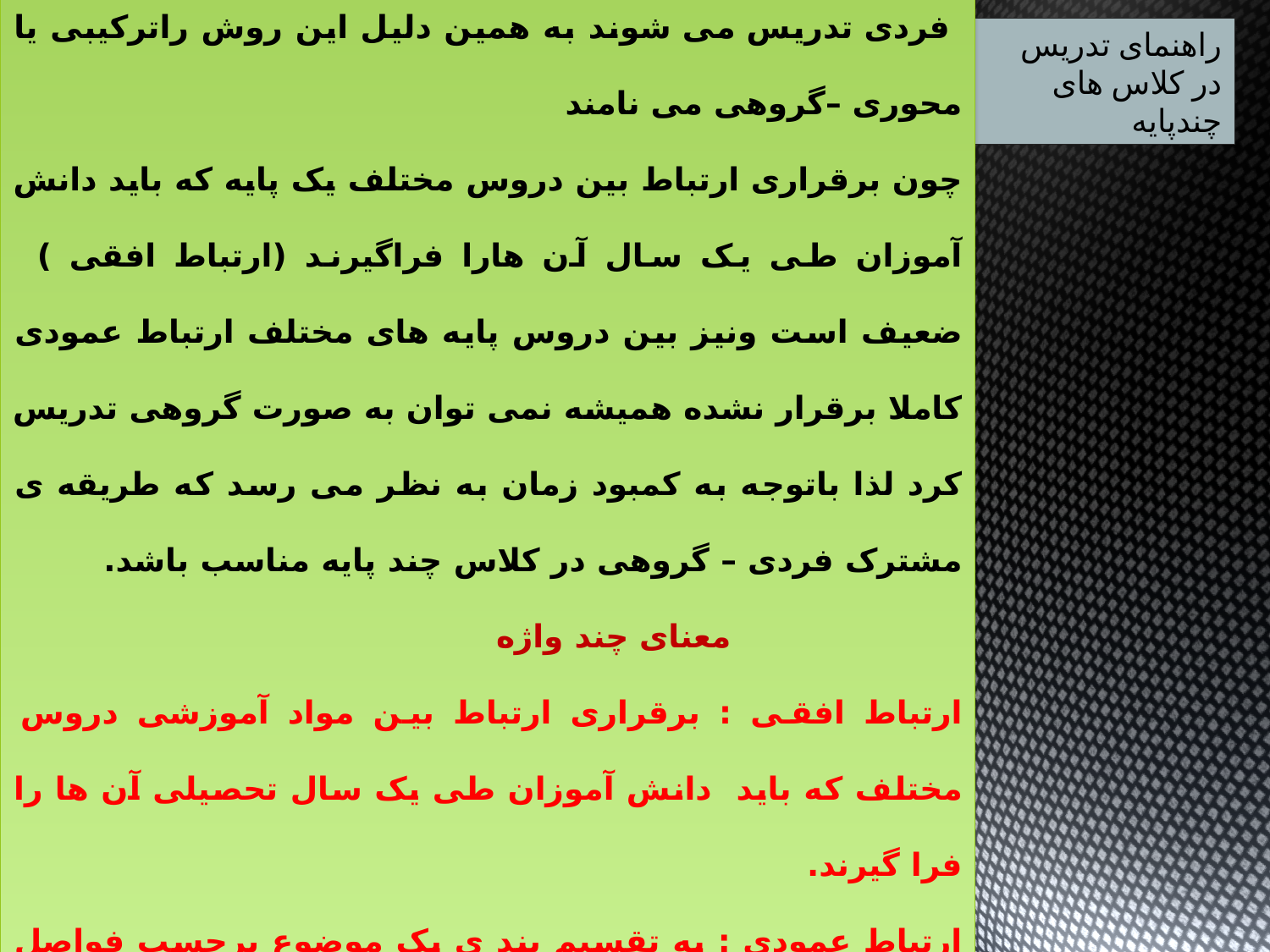

ج) طریقه مشترک محوری و گروهی :
در این روش بعضی از دروس به طور گروهی و بعضی بطور محوری
 فردی تدریس می شوند به همین دلیل این روش راترکیبی یا محوری –گروهی می نامند
چون برقراری ارتباط بین دروس مختلف یک پایه که باید دانش آموزان طی یک سال آن هارا فراگیرند (ارتباط افقی )  ضعیف است ونیز بین دروس پایه های مختلف ارتباط عمودی کاملا برقرار نشده همیشه نمی توان به صورت گروهی تدریس کرد لذا باتوجه به کمبود زمان به نظر می رسد که طریقه ی مشترک فردی – گروهی در کلاس چند پایه مناسب باشد.                              معنای چند واژه
ارتباط افقی : برقراری ارتباط بین مواد آموزشی دروس مختلف که باید  دانش آموزان طی یک سال تحصیلی آن ها را فرا گیرند.
ارتباط عمودی : به تقسیم بند ی یک موضوع برحسب فواصل زمانی گفته می شود .از قبیل ساده به دشوار , از کل به جز و.....

راهنمای تدریس در کلاس های چندپایه